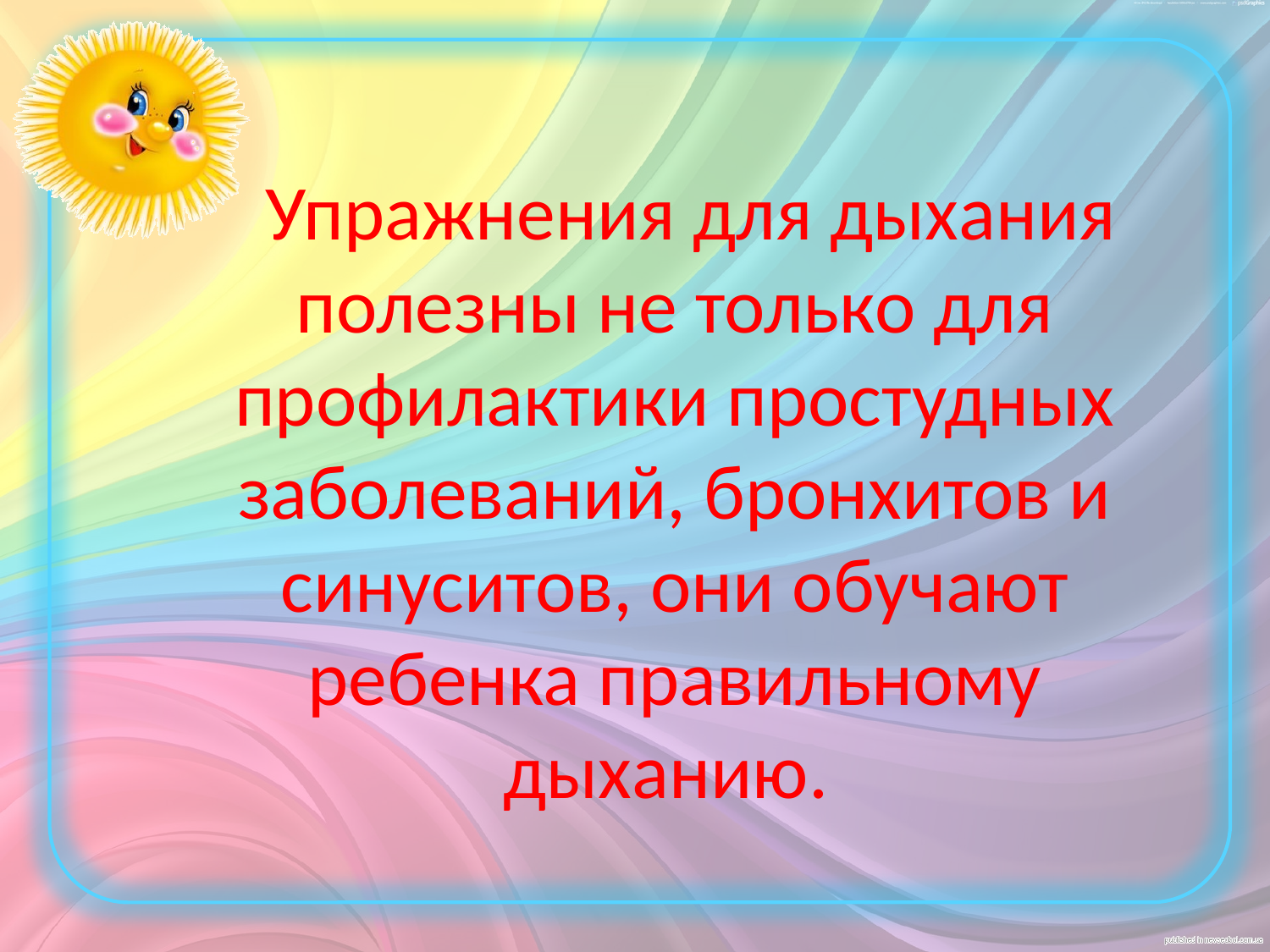

Упражнения для дыхания  полезны не только для профилактики простудных заболеваний, бронхитов и синуситов, они обучают ребенка правильному дыханию.